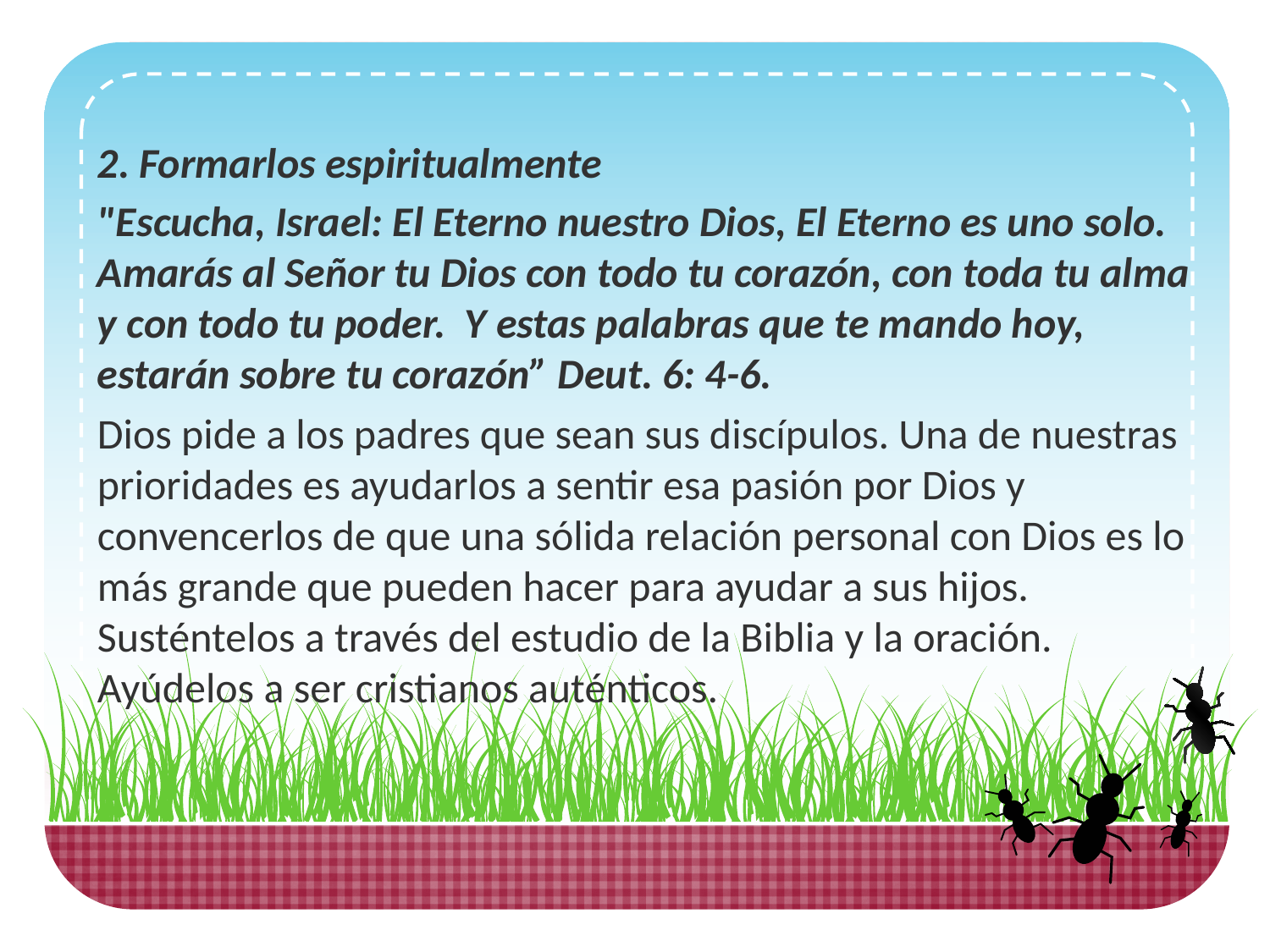

2. Formarlos espiritualmente
"Escucha, Israel: El Eterno nuestro Dios, El Eterno es uno solo. Amarás al Señor tu Dios con todo tu corazón, con toda tu alma y con todo tu poder.  Y estas palabras que te mando hoy, estarán sobre tu corazón” Deut. 6: 4-6.
Dios pide a los padres que sean sus discípulos. Una de nuestras prioridades es ayudarlos a sentir esa pasión por Dios y convencerlos de que una sólida relación personal con Dios es lo más grande que pueden hacer para ayudar a sus hijos. Susténtelos a través del estudio de la Biblia y la oración. Ayúdelos a ser cristianos auténticos.